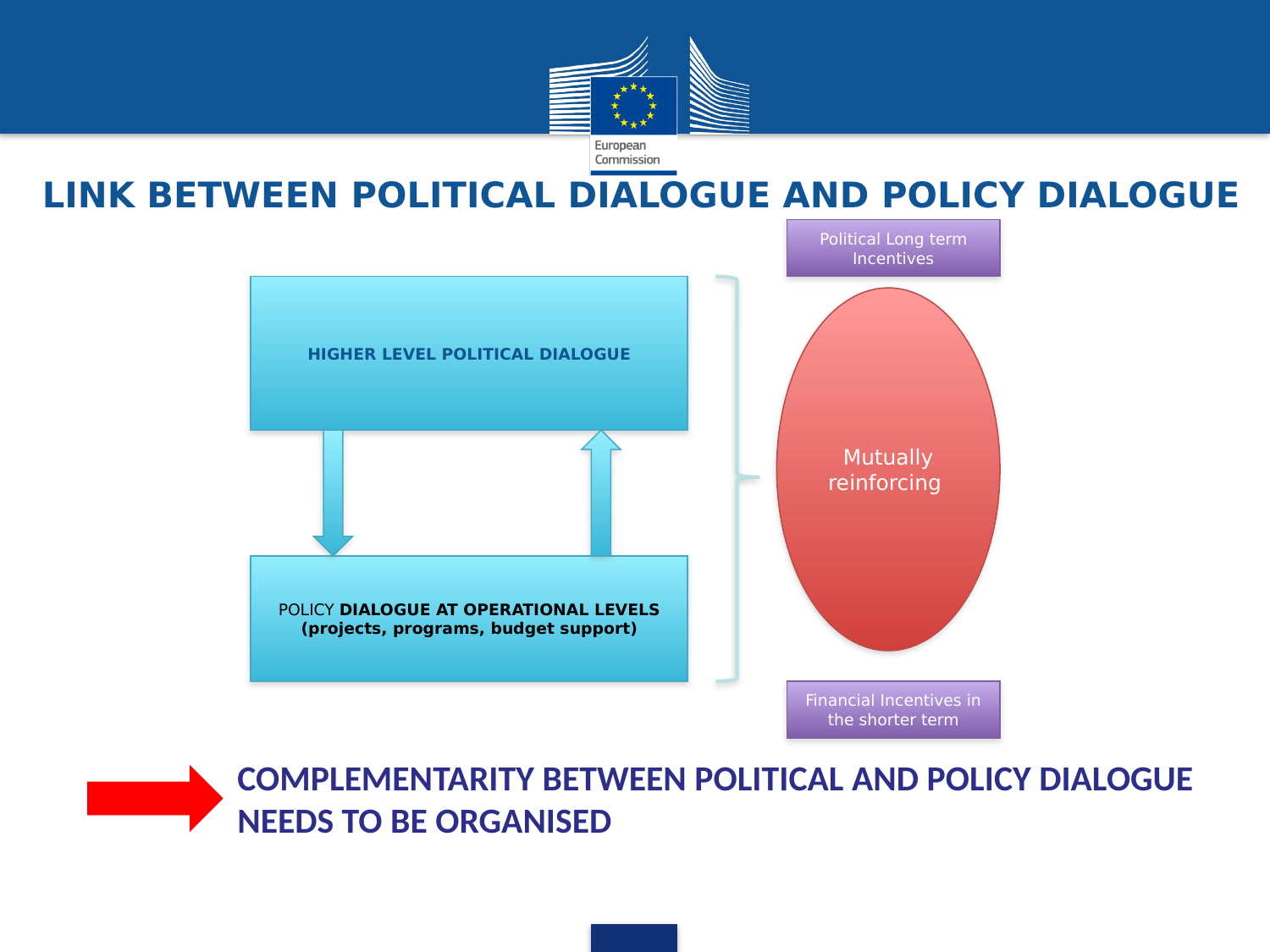

LINK BETWEEN POLITICAL DIALOGUE AND POLICY DIALOGUE
Political Long term Incentives
HIGHER LEVEL POLITICAL DIALOGUE

Mutually reinforcing

POLICY DIALOGUE AT OPERATIONAL LEVELS (projects, programs, budget support)
Financial Incentives in the shorter term
COMPLEMENTARITY BETWEEN POLITICAL AND POLICY DIALOGUE
NEEDS TO BE ORGANISED